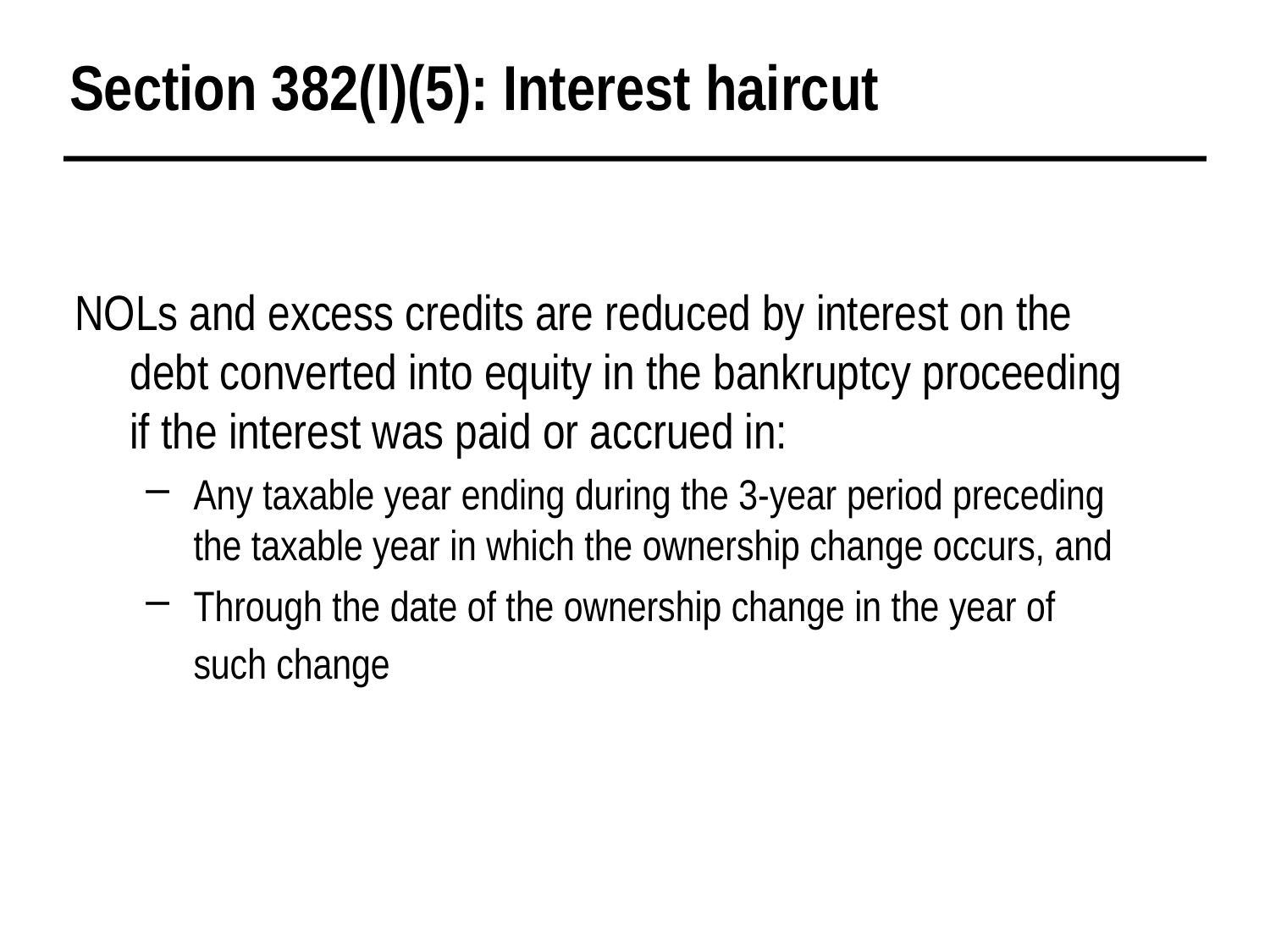

# Section 382(l)(5): Interest haircut
NOLs and excess credits are reduced by interest on the debt converted into equity in the bankruptcy proceeding if the interest was paid or accrued in:
Any taxable year ending during the 3-year period preceding the taxable year in which the ownership change occurs, and
Through the date of the ownership change in the year of such change